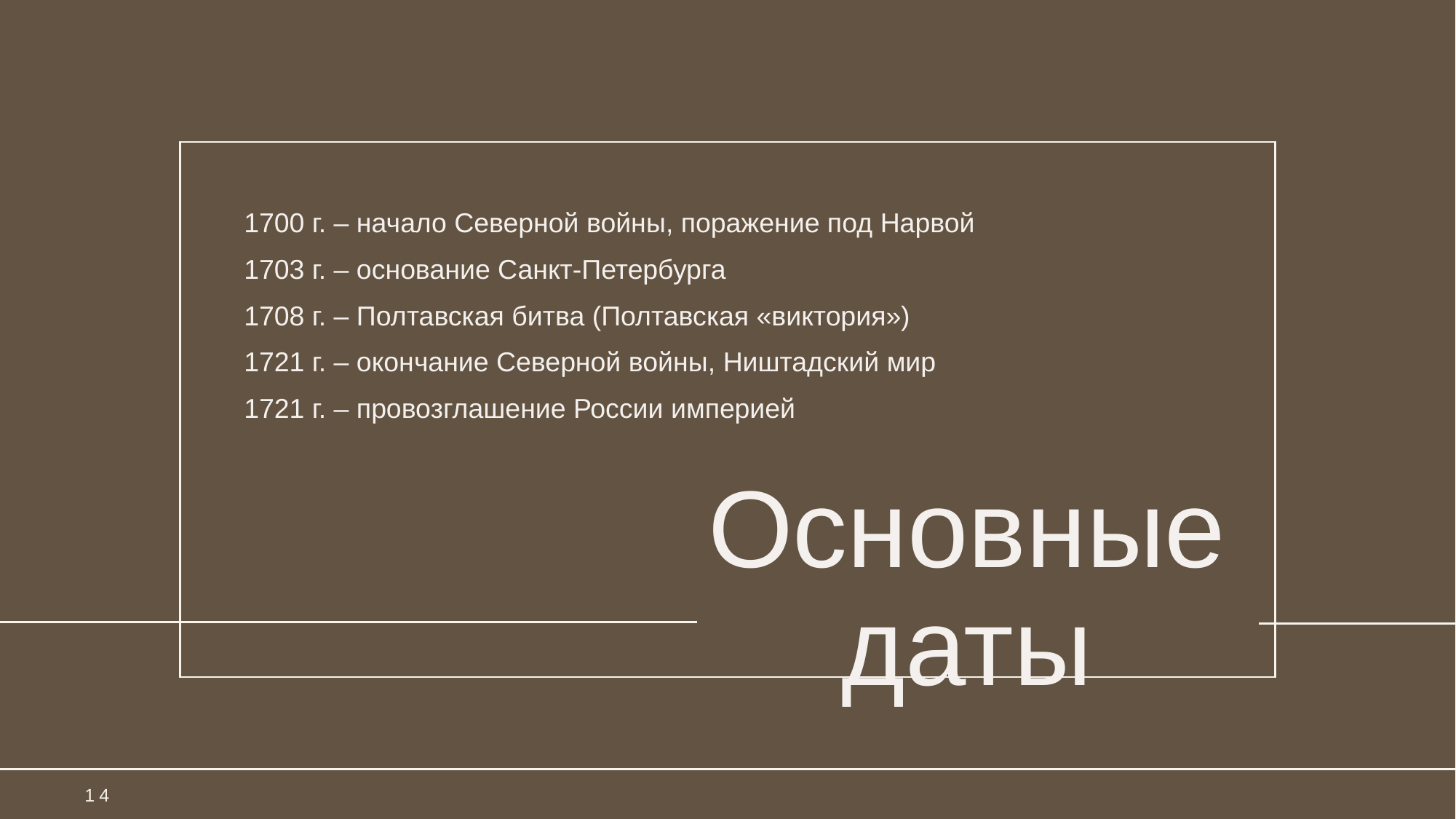

1700 г. – начало Северной войны, поражение под Нарвой
1703 г. – основание Санкт-Петербурга
1708 г. – Полтавская битва (Полтавская «виктория»)
1721 г. – окончание Северной войны, Ништадский мир
1721 г. – провозглашение России империей
# Основные даты
14